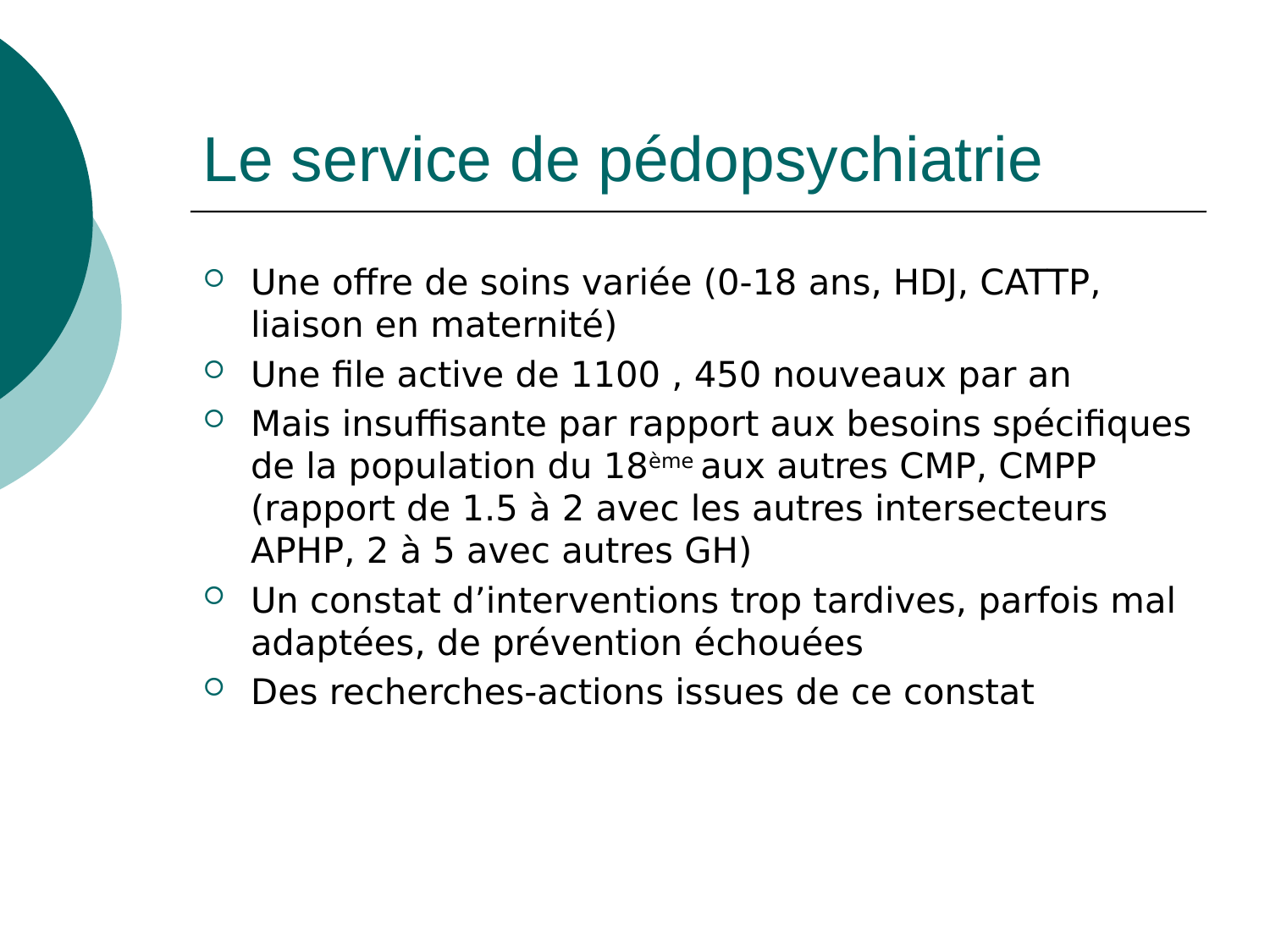

# Le service de pédopsychiatrie
Une offre de soins variée (0-18 ans, HDJ, CATTP, liaison en maternité)
Une file active de 1100 , 450 nouveaux par an
Mais insuffisante par rapport aux besoins spécifiques de la population du 18ème aux autres CMP, CMPP (rapport de 1.5 à 2 avec les autres intersecteurs APHP, 2 à 5 avec autres GH)
Un constat d’interventions trop tardives, parfois mal adaptées, de prévention échouées
Des recherches-actions issues de ce constat